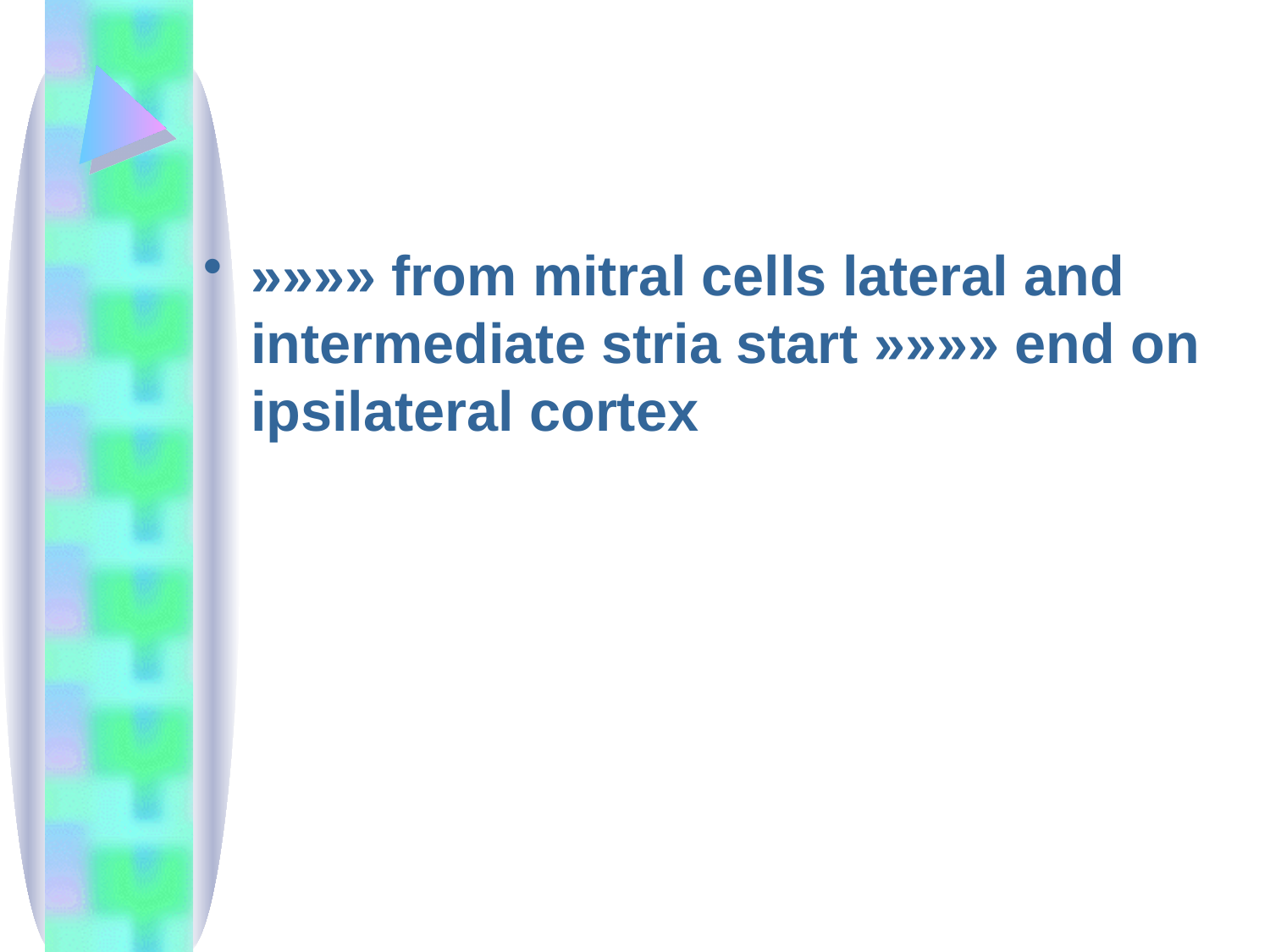

#
»»»» from mitral cells lateral and intermediate stria start »»»» end on ipsilateral cortex